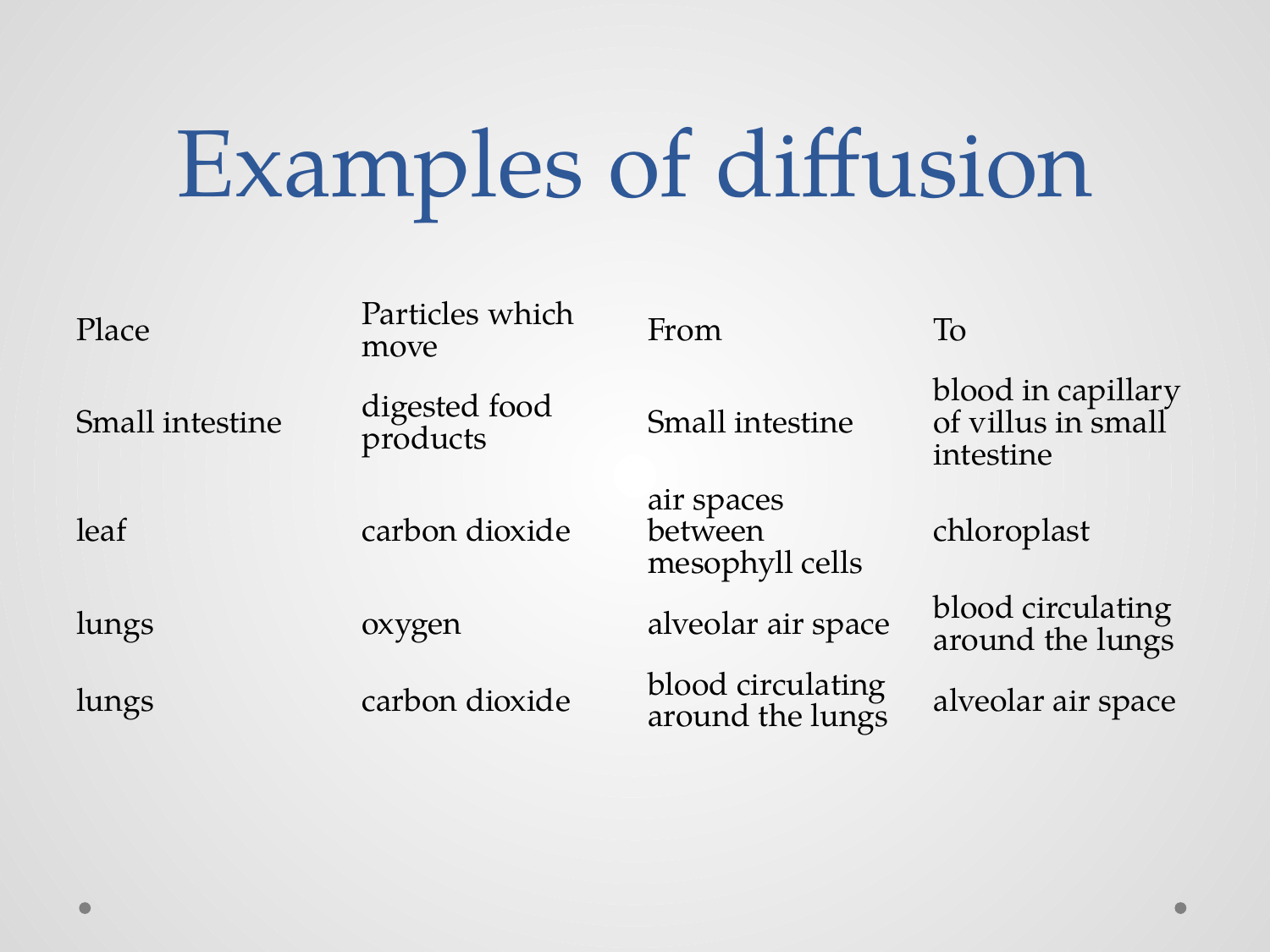

# Examples of diffusion
| Place | Particles which move | From | To |
| --- | --- | --- | --- |
| Small intestine | digested food products | Small intestine | blood in capillary of villus in small intestine |
| leaf | carbon dioxide | air spaces between mesophyll cells | chloroplast |
| lungs | oxygen | alveolar air space | blood circulating around the lungs |
| lungs | carbon dioxide | blood circulating around the lungs | alveolar air space |